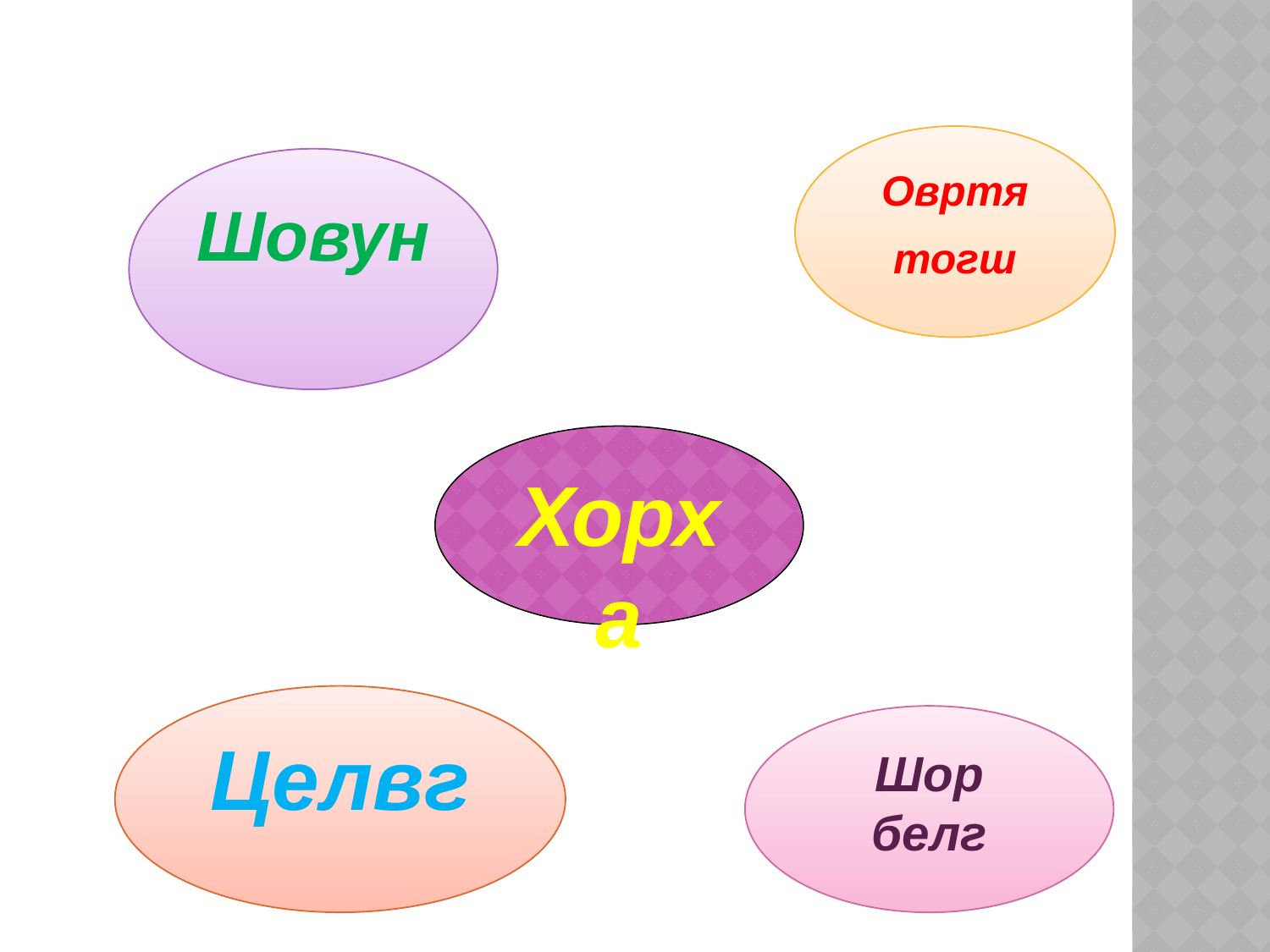

Овртя
тогш
Шовун
Хорха
Целвг
Шор белг